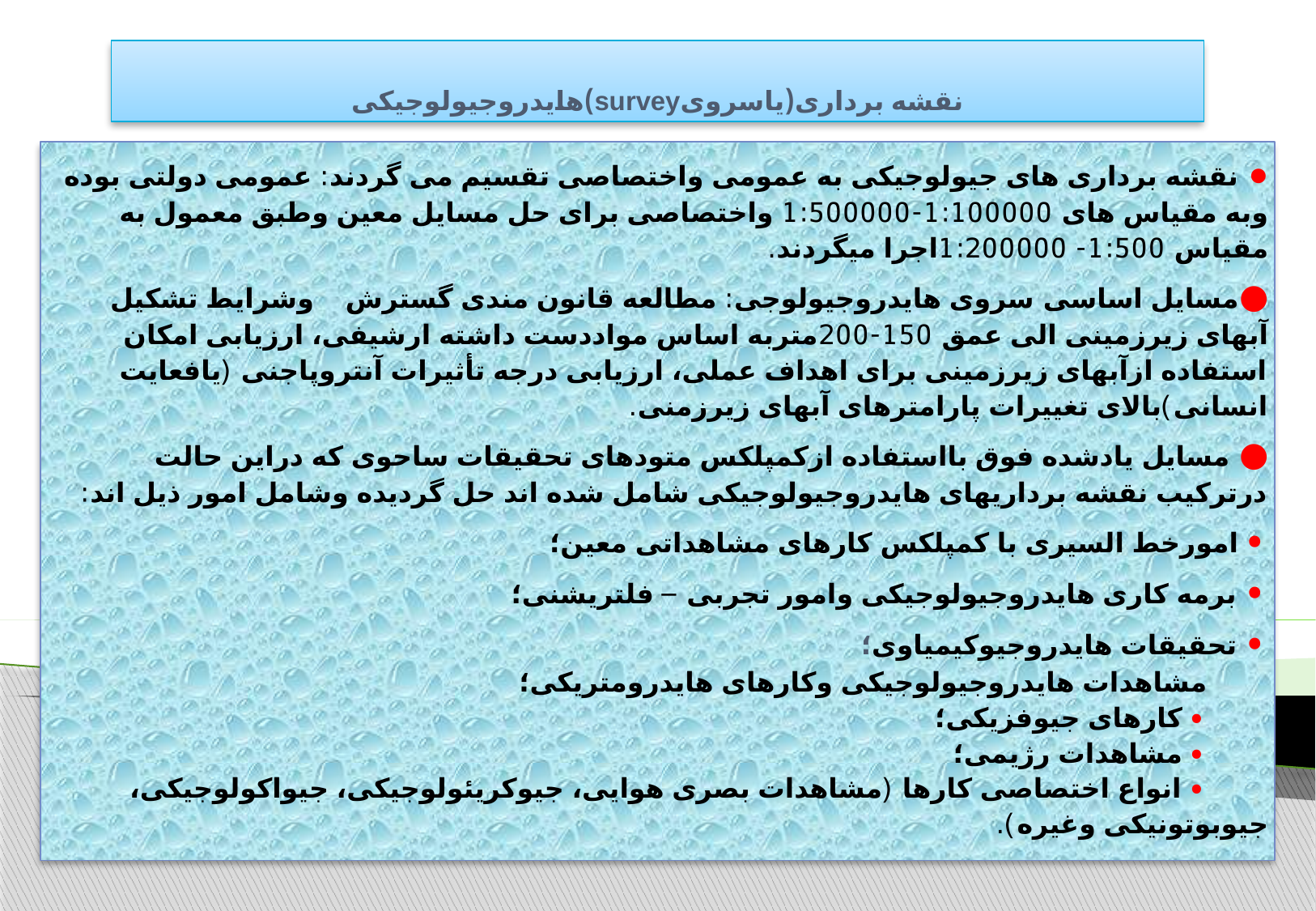

# نقشه برداری(یاسرویsurvey)هایدروجیولوجیکی
● نقشه برداری های جیولوجیکی به عمومی واختصاصی تقسیم می گردند: عمومی دولتی بوده وبه مقیاس های 1:100000-1:500000 واختصاصی برای حل مسایل معین وطبق معمول به مقیاس 1:500- 1:200000اجرا میگردند.
●مسایل اساسی سروی هایدروجیولوجی: مطالعه قانون مندی گسترش    وشرایط تشکیل آبهای زیرزمینی الی عمق 150-200متربه اساس مواددست داشته ارشیفی، ارزیابی امکان استفاده ازآبهای زیرزمینی برای اهداف عملی، ارزیابی درجه تأثیرات آنتروپاجنی (یافعایت انسانی)بالای تغییرات پارامترهای آبهای زیرزمنی.
● مسایل یادشده فوق بااستفاده ازکمپلکس متودهای تحقیقات ساحوی که دراین حالت درترکیب نقشه برداریهای هایدروجیولوجیکی شامل شده اند حل گردیده وشامل امور ذیل اند:
• امورخط السیری با کمپلکس کارهای مشاهداتی معین؛
• برمه کاری هایدروجیولوجیکی وامور تجربی – فلتریشنی؛
• تحقیقات هایدروجیوکیمیاوی؛
مشاهدات هایدروجیولوجیکی وکارهای هایدرومتریکی؛
• کارهای جیوفزیکی؛
• مشاهدات رژیمی؛
• انواع اختصاصی کارها (مشاهدات بصری هوایی، جیوکریئولوجیکی، جیواکولوجیکی، جیوبوتونیکی وغیره).